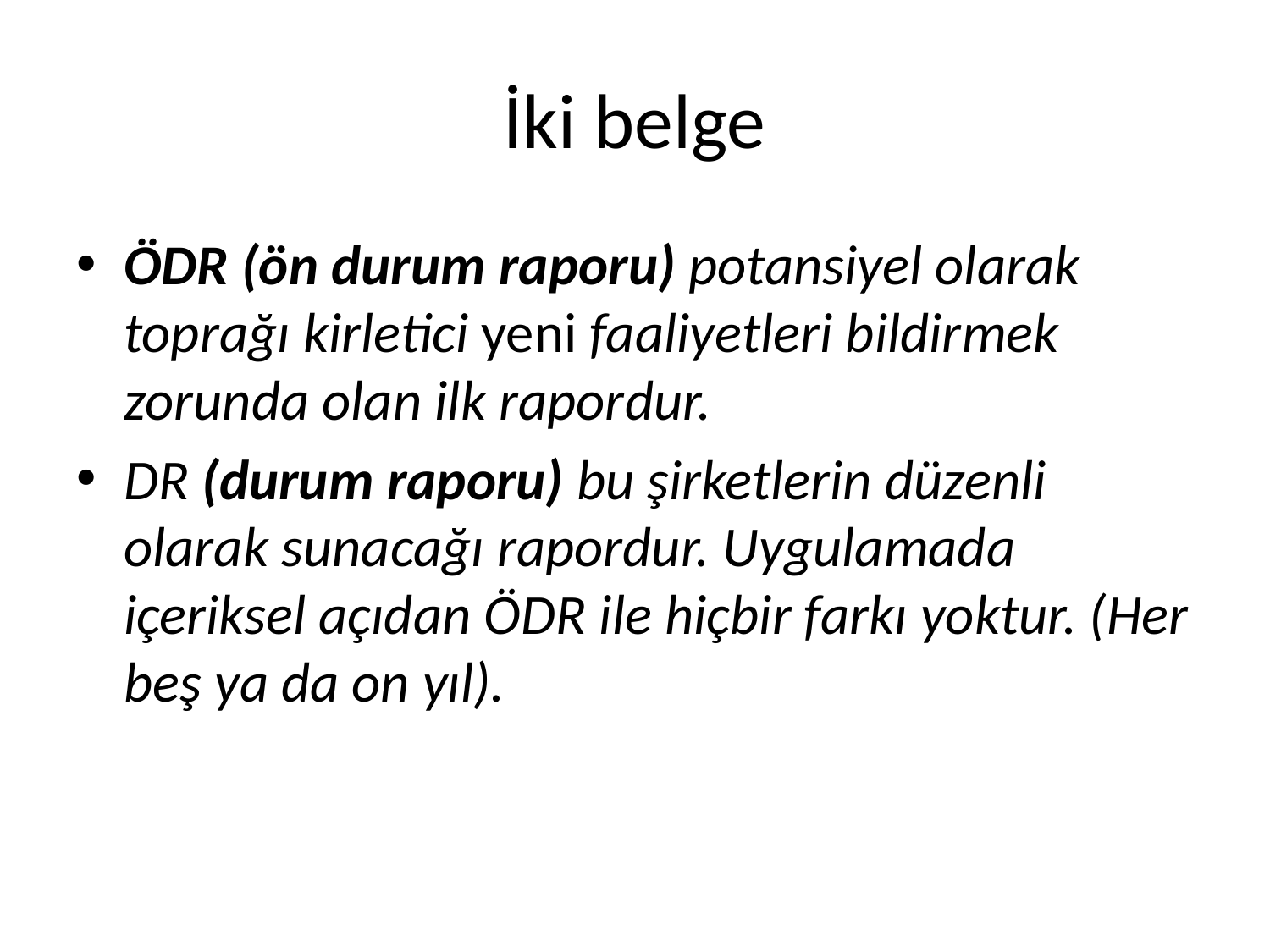

# İki belge
ÖDR (ön durum raporu) potansiyel olarak toprağı kirletici yeni faaliyetleri bildirmek zorunda olan ilk rapordur.
DR (durum raporu) bu şirketlerin düzenli olarak sunacağı rapordur. Uygulamada içeriksel açıdan ÖDR ile hiçbir farkı yoktur. (Her beş ya da on yıl).